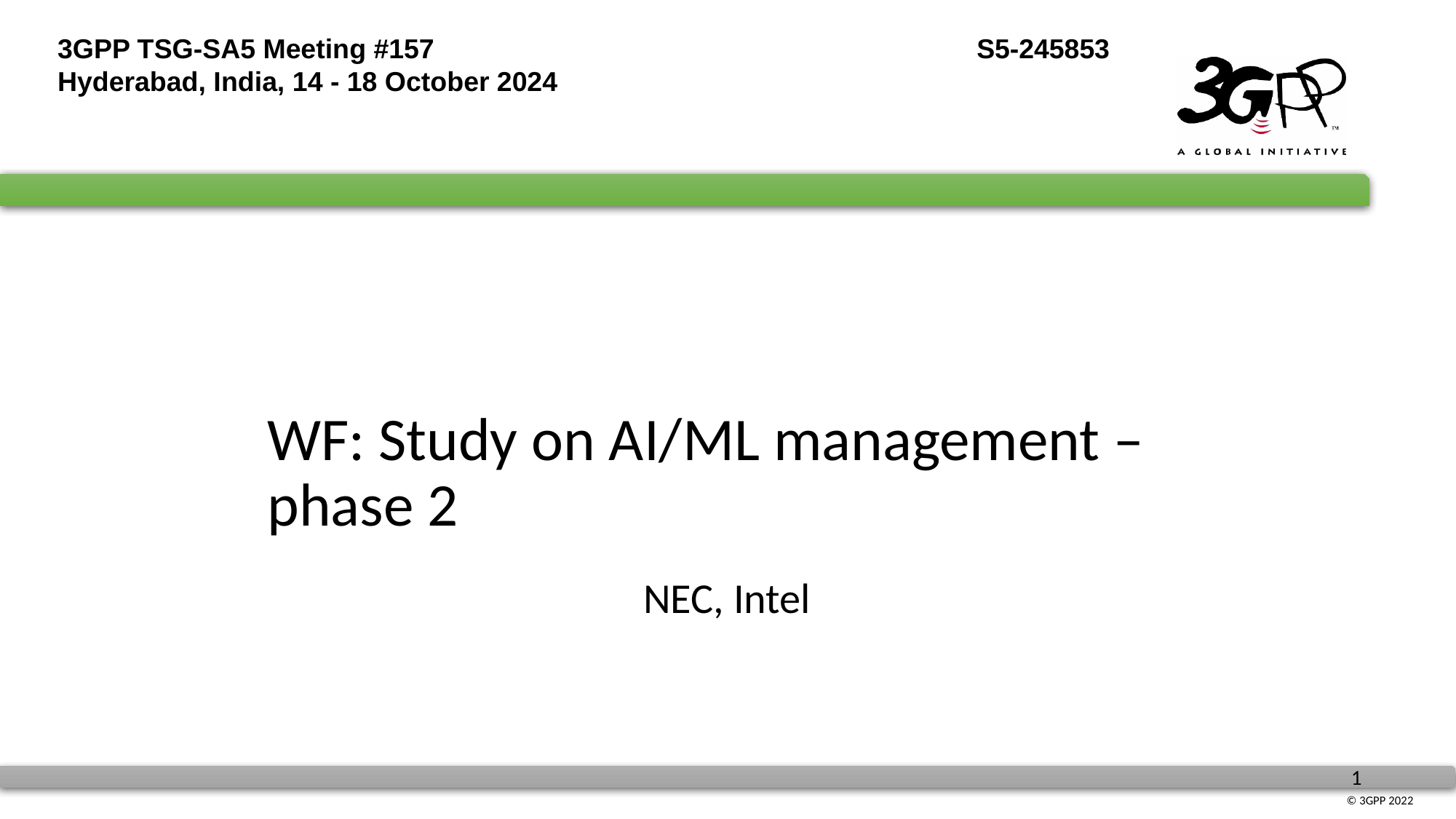

3GPP TSG-SA5 Meeting #157					      S5-245853
Hyderabad, India, 14 - 18 October 2024
# WF: Study on AI/ML management – phase 2
NEC, Intel